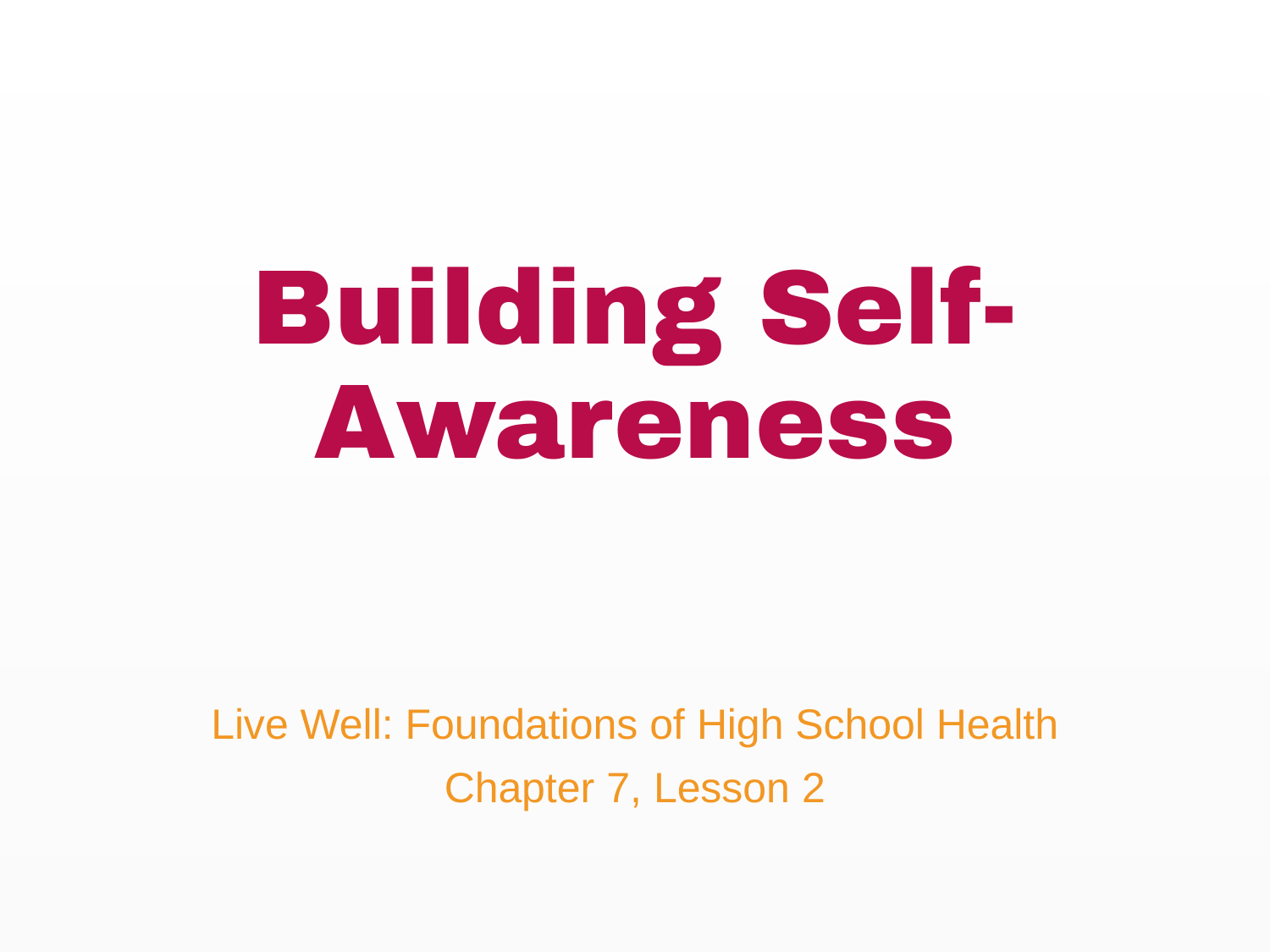

# Building Self-Awareness
Live Well: Foundations of High School Health
Chapter 7, Lesson 2